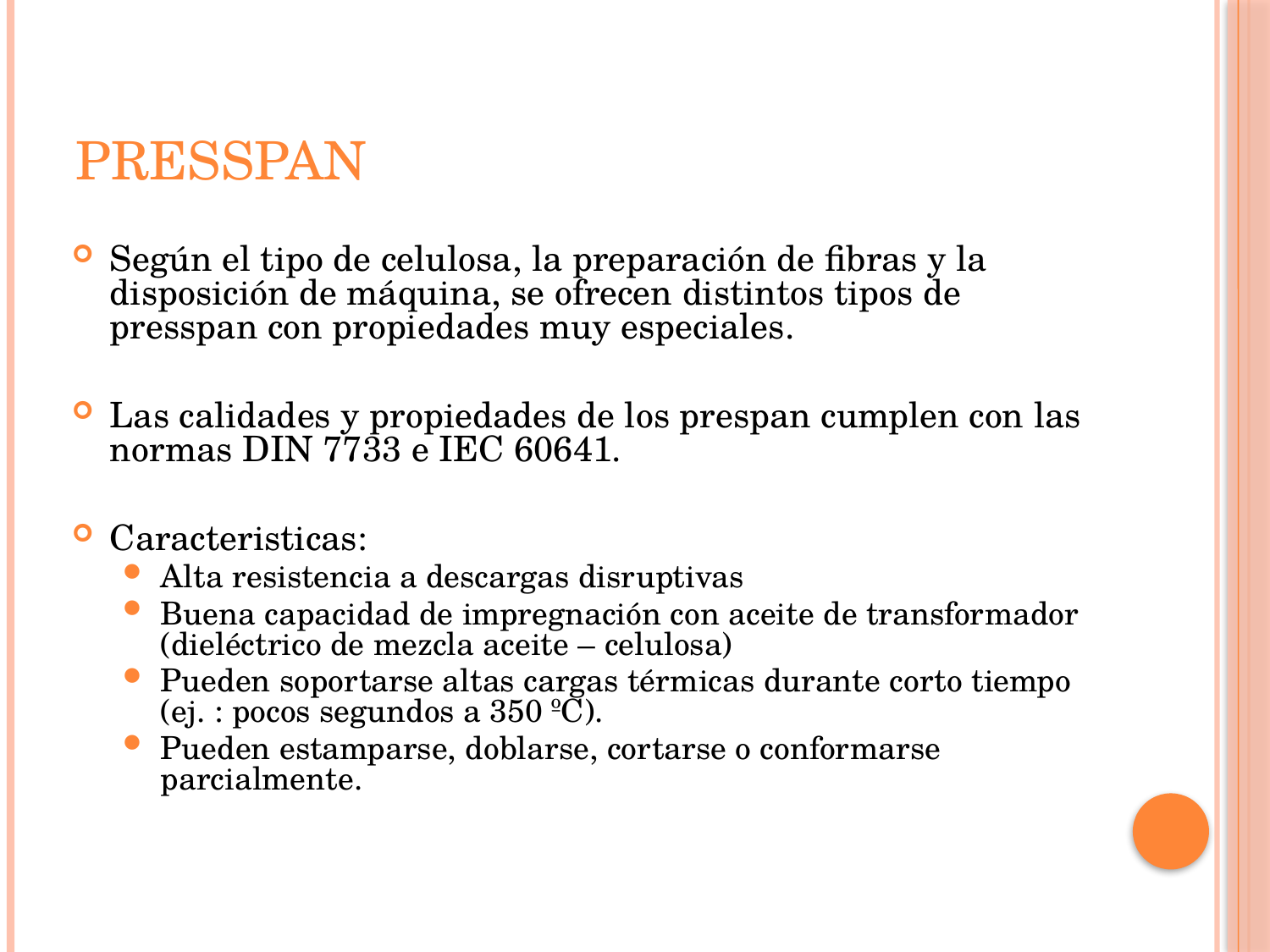

# Presspan
Según el tipo de celulosa, la preparación de fibras y la disposición de máquina, se ofrecen distintos tipos de presspan con propiedades muy especiales.

Las calidades y propiedades de los prespan cumplen con las normas DIN 7733 e IEC 60641.

Caracteristicas:
Alta resistencia a descargas disruptivas
Buena capacidad de impregnación con aceite de transformador (dieléctrico de mezcla aceite – celulosa)
Pueden soportarse altas cargas térmicas durante corto tiempo (ej. : pocos segundos a 350 ºC).
Pueden estamparse, doblarse, cortarse o conformarse parcialmente.